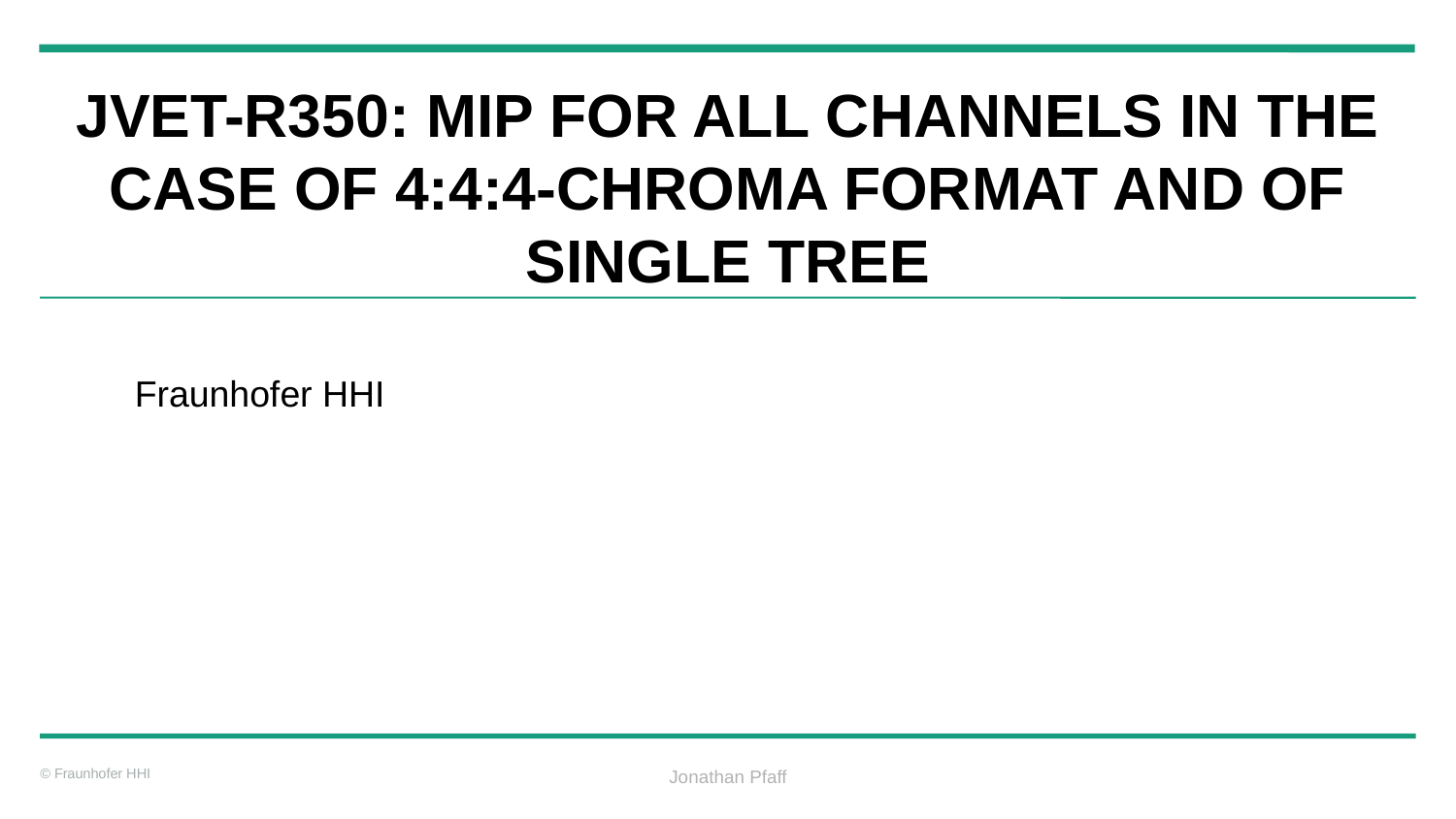

# JVET-R350: MIP for all channels in the case of 4:4:4-chroma format and of single tree
Fraunhofer HHI
Jonathan Pfaff